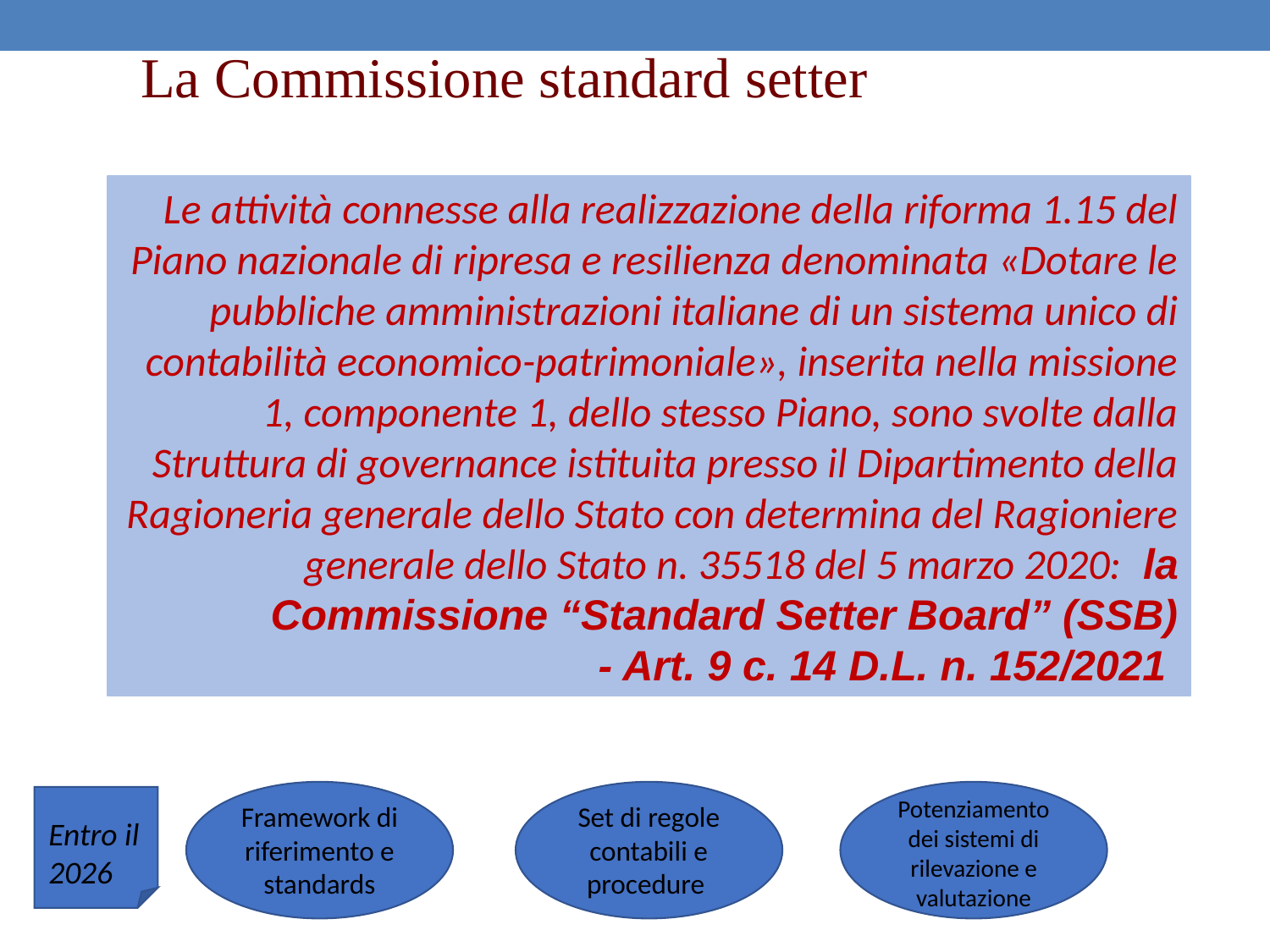

La Commissione standard setter
Le attività connesse alla realizzazione della riforma 1.15 del Piano nazionale di ripresa e resilienza denominata «Dotare le pubbliche amministrazioni italiane di un sistema unico di contabilità economico-patrimoniale», inserita nella missione 1, componente 1, dello stesso Piano, sono svolte dalla Struttura di governance istituita presso il Dipartimento della Ragioneria generale dello Stato con determina del Ragioniere generale dello Stato n. 35518 del 5 marzo 2020:  la Commissione “Standard Setter Board” (SSB)
- Art. 9 c. 14 D.L. n. 152/2021

Potenziamento dei sistemi di rilevazione e valutazione
Framework di riferimento e standards
Set di regole contabili e procedure
Entro il 2026